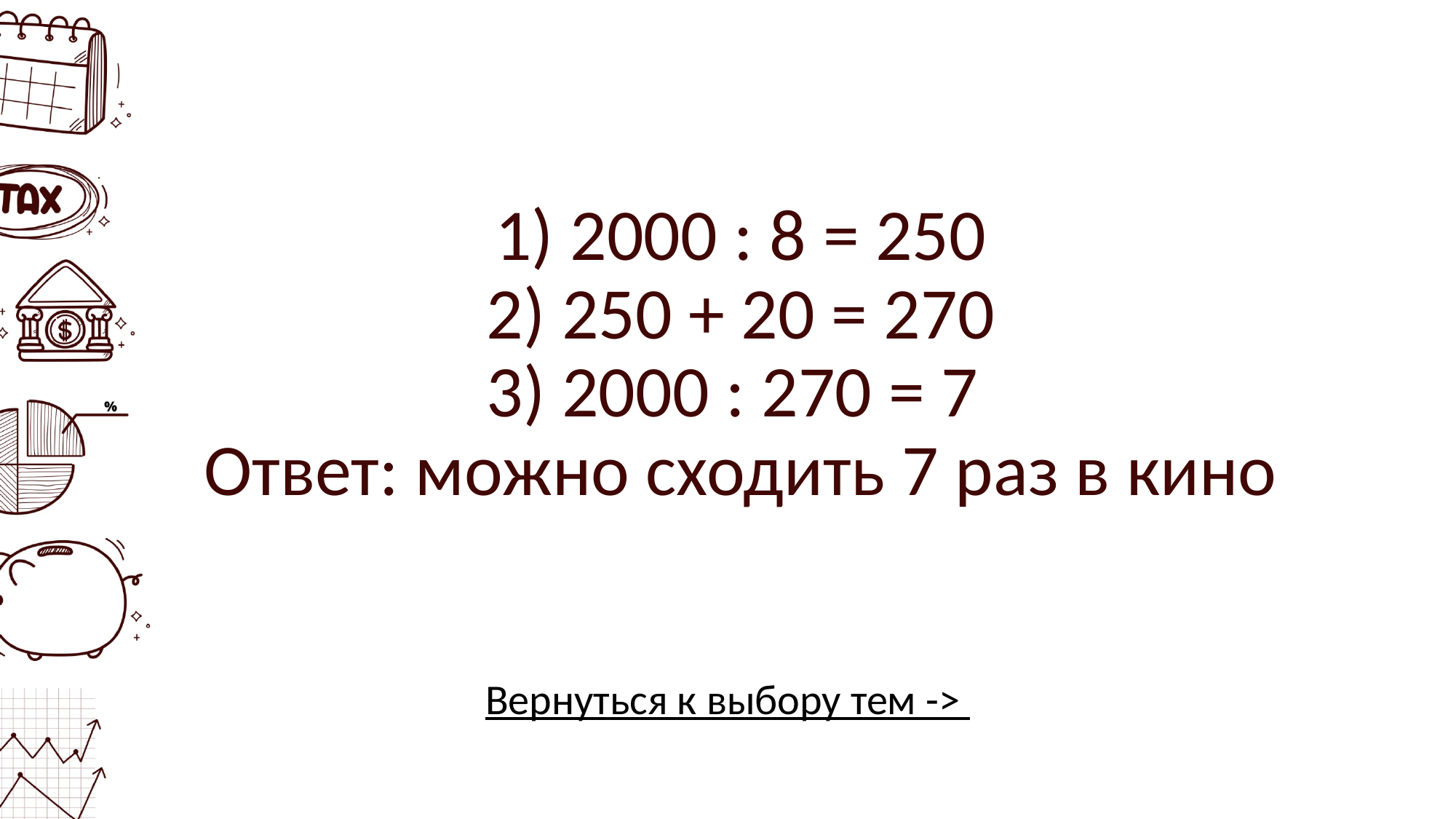

# 1) 2000 : 8 = 250 2) 250 + 20 = 270 3) 2000 : 270 = 7 Ответ: можно сходить 7 раз в кино